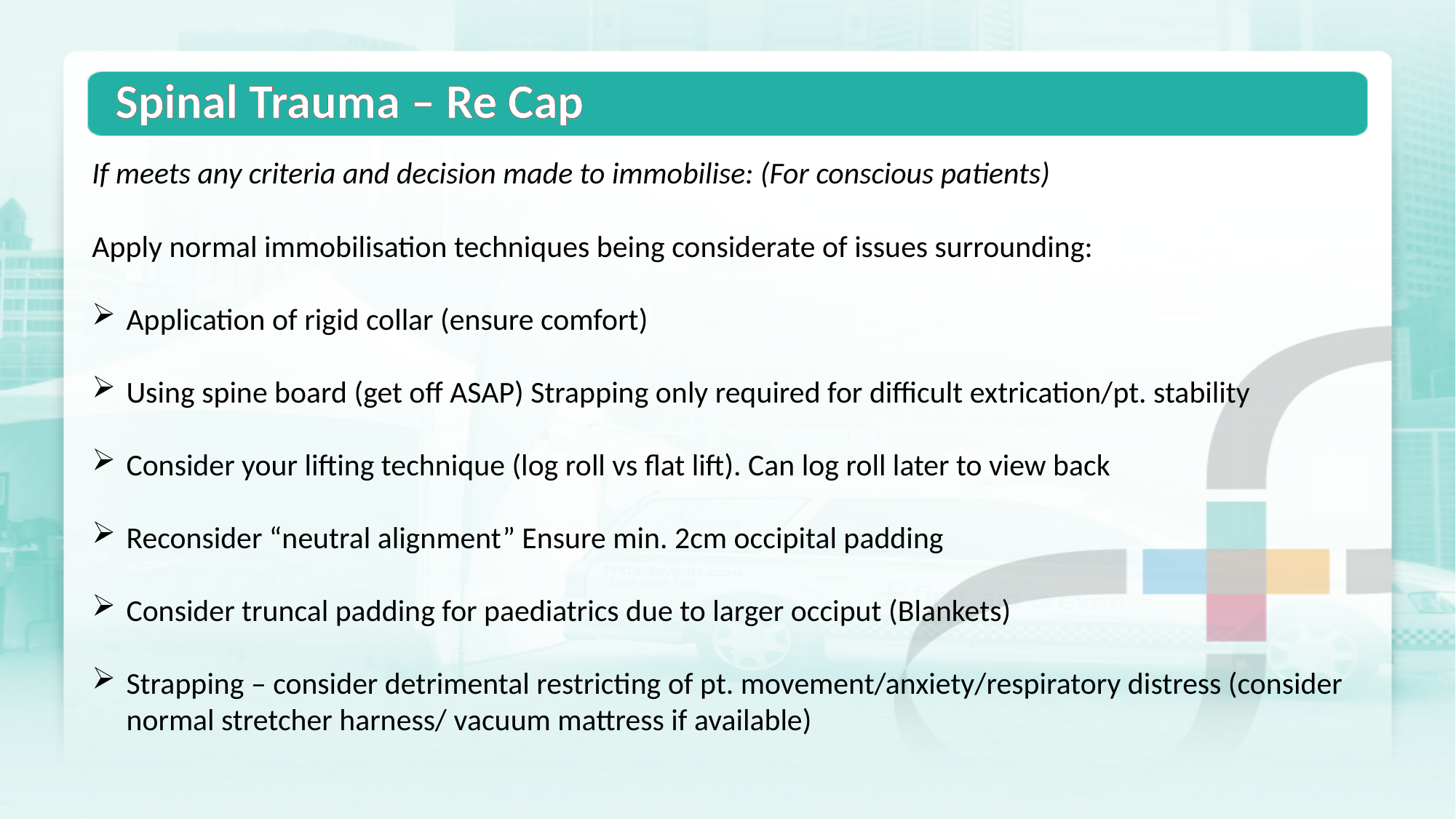

Spinal Trauma – Re Cap
If meets any criteria and decision made to immobilise: (For conscious patients)

Apply normal immobilisation techniques being considerate of issues surrounding:

Application of rigid collar (ensure comfort)

Using spine board (get off ASAP) Strapping only required for difficult extrication/pt. stability

Consider your lifting technique (log roll vs flat lift). Can log roll later to view back

Reconsider “neutral alignment” Ensure min. 2cm occipital padding

Consider truncal padding for paediatrics due to larger occiput (Blankets)

Strapping – consider detrimental restricting of pt. movement/anxiety/respiratory distress (consider normal stretcher harness/ vacuum mattress if available)